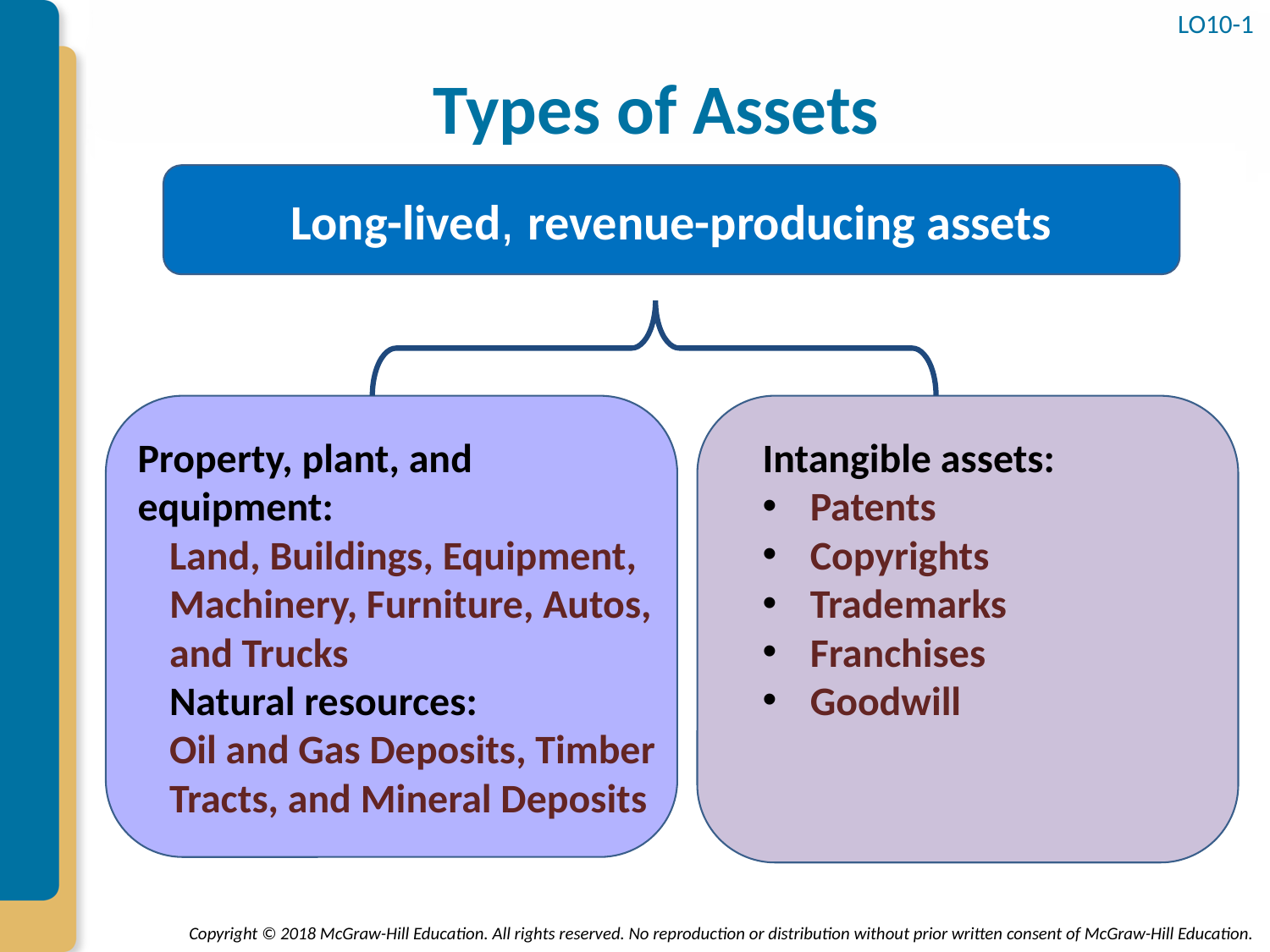

LO10-1
# Types of Assets

Long-lived, revenue-producing assets

Property, plant, and equipment:
Land, Buildings, Equipment, Machinery, Furniture, Autos, and Trucks
Natural resources:
Oil and Gas Deposits, Timber Tracts, and Mineral Deposits
Intangible assets:
Patents
Copyrights
Trademarks
Franchises
Goodwill